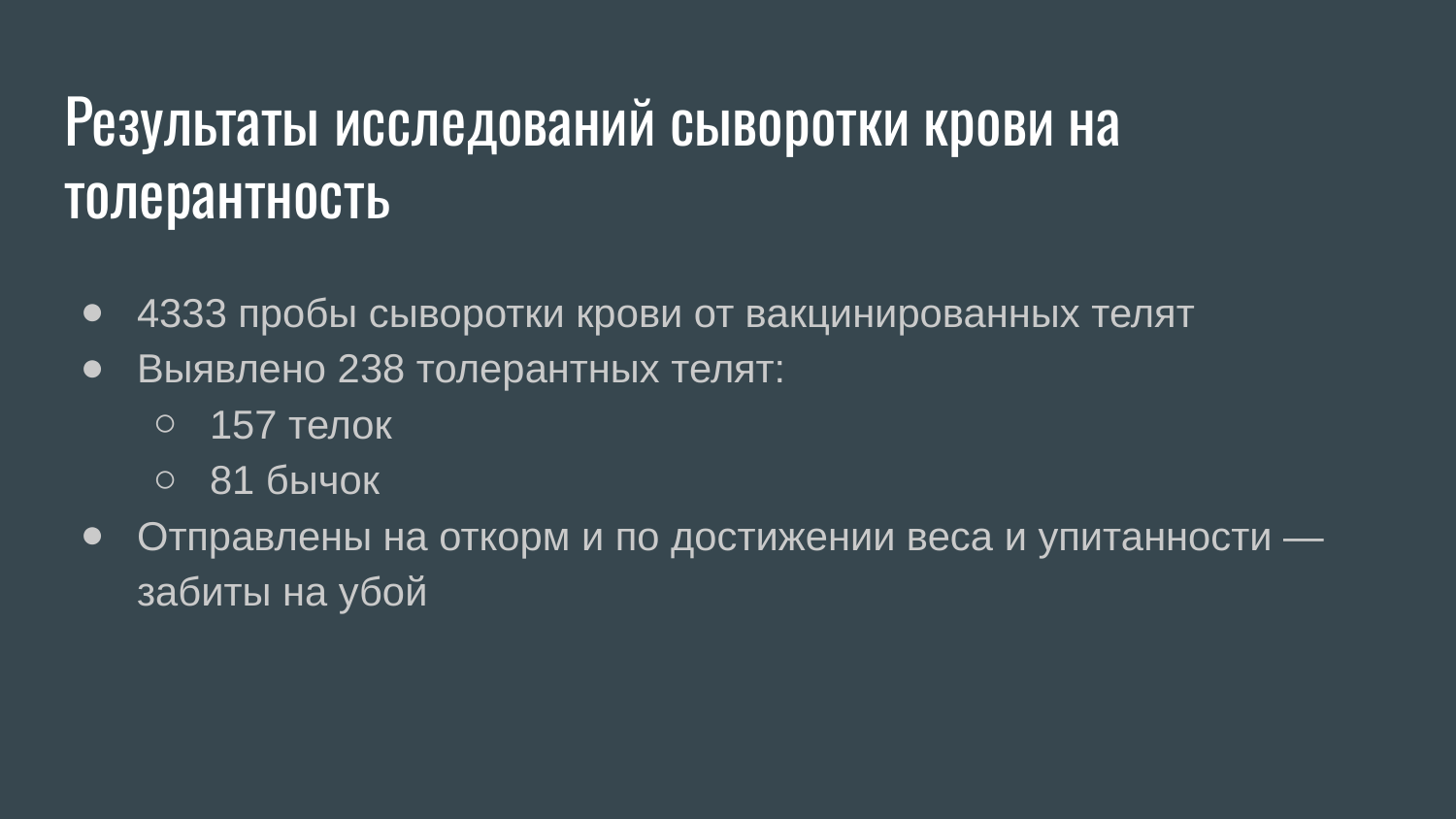

# Результаты исследований сыворотки крови на толерантность
4333 пробы сыворотки крови от вакцинированных телят
Выявлено 238 толерантных телят:
157 телок
81 бычок
Отправлены на откорм и по достижении веса и упитанности — забиты на убой